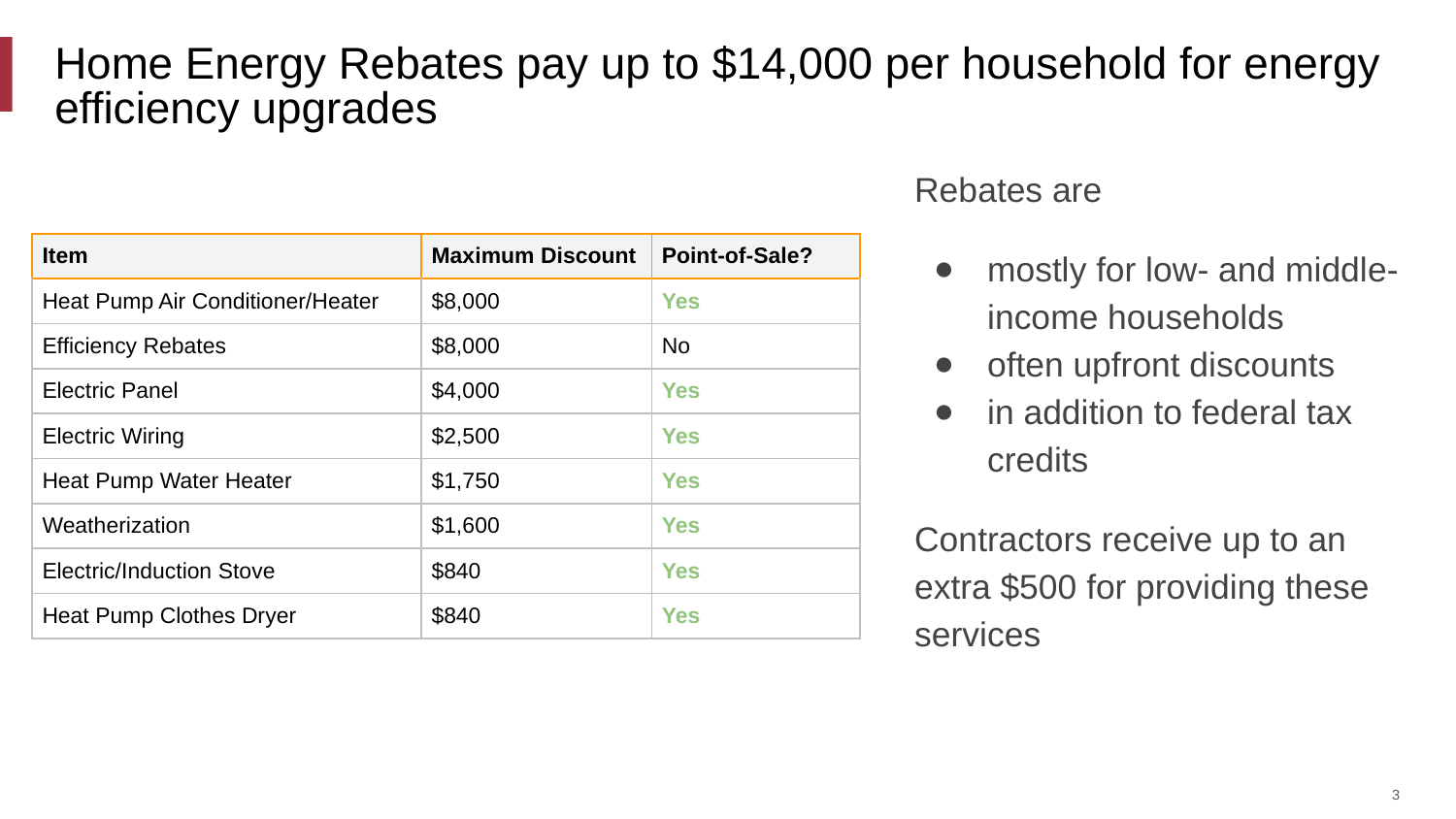

# Home Energy Rebates pay up to $14,000 per household for energy efficiency upgrades
Rebates are
mostly for low- and middle-income households
often upfront discounts
in addition to federal tax credits
Contractors receive up to an extra $500 for providing these services
| Item | Maximum Discount | Point-of-Sale? |
| --- | --- | --- |
| Heat Pump Air Conditioner/Heater | $8,000 | Yes |
| Efficiency Rebates | $8,000 | No |
| Electric Panel | $4,000 | Yes |
| Electric Wiring | $2,500 | Yes |
| Heat Pump Water Heater | $1,750 | Yes |
| Weatherization | $1,600 | Yes |
| Electric/Induction Stove | $840 | Yes |
| Heat Pump Clothes Dryer | $840 | Yes |
3